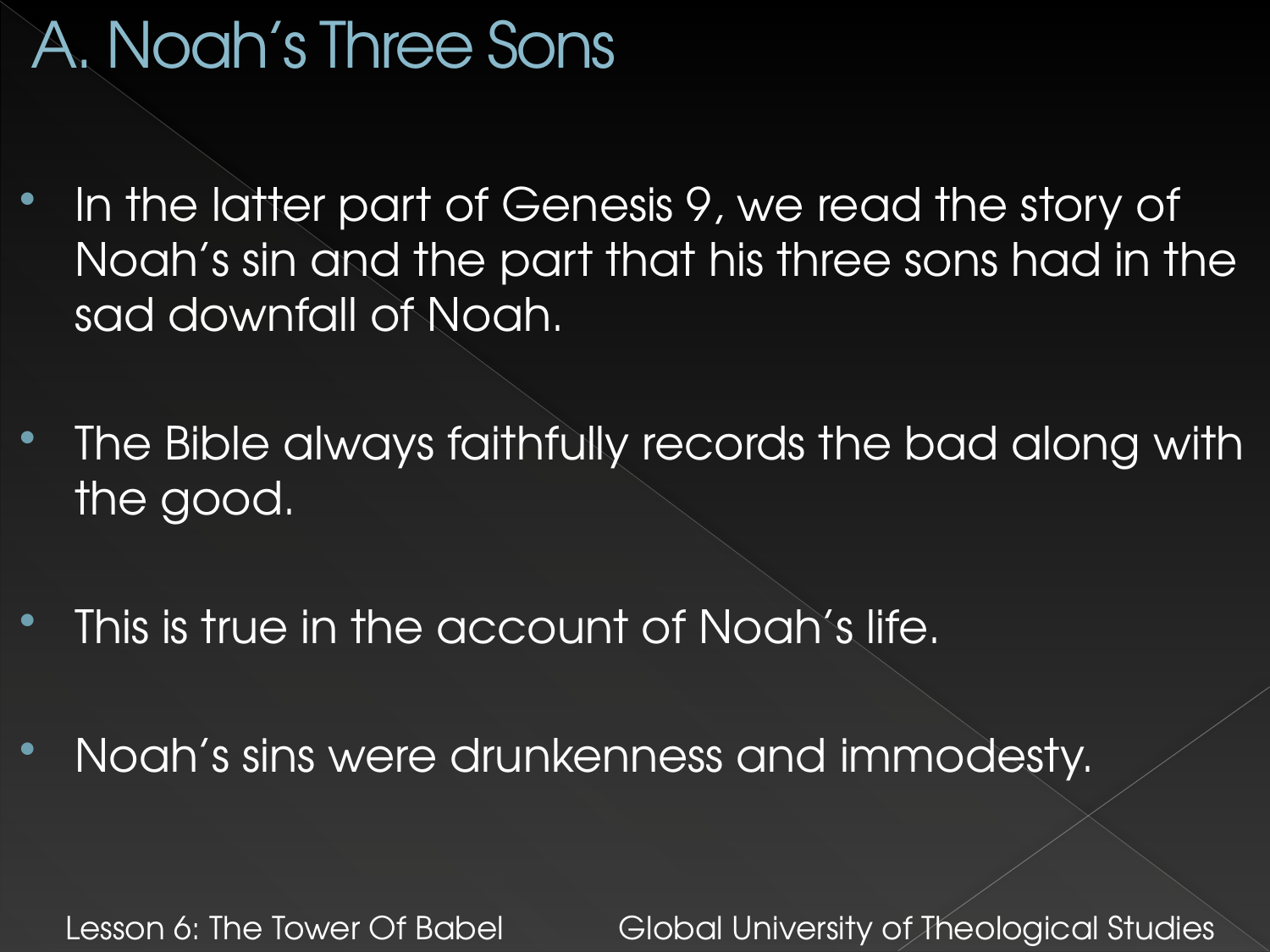

# A. Noah’s Three Sons
In the latter part of Genesis 9, we read the story of Noah’s sin and the part that his three sons had in the sad downfall of Noah.

The Bible always faithfully records the bad along with the good.

This is true in the account of Noah’s life.

Noah’s sins were drunkenness and immodesty.
Lesson 6: The Tower Of Babel             Global University of Theological Studies